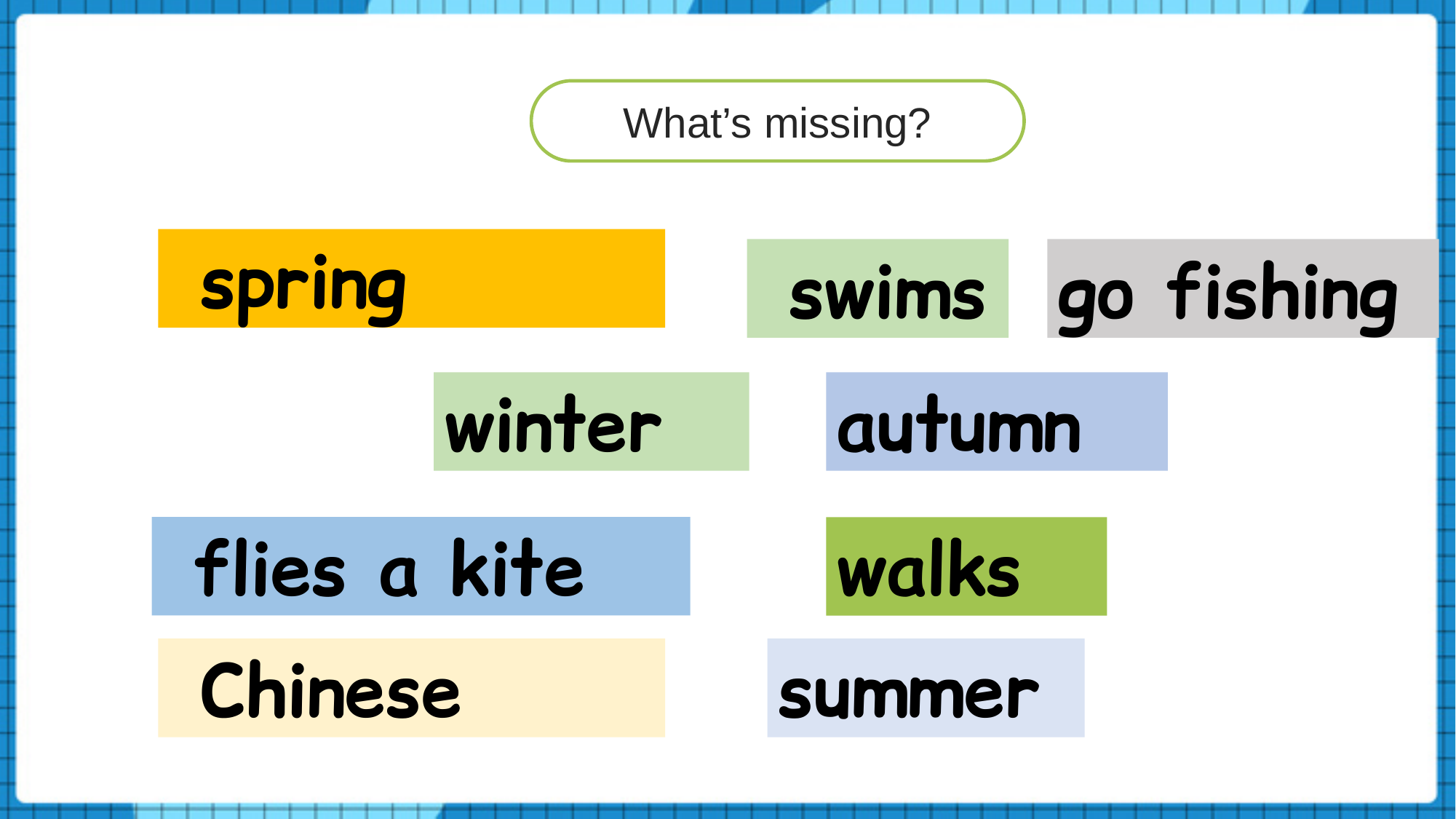

What’s missing?
 spring
 swims
go fishing
autumn
winter
 flies a kite
walks
 Chinese
summer